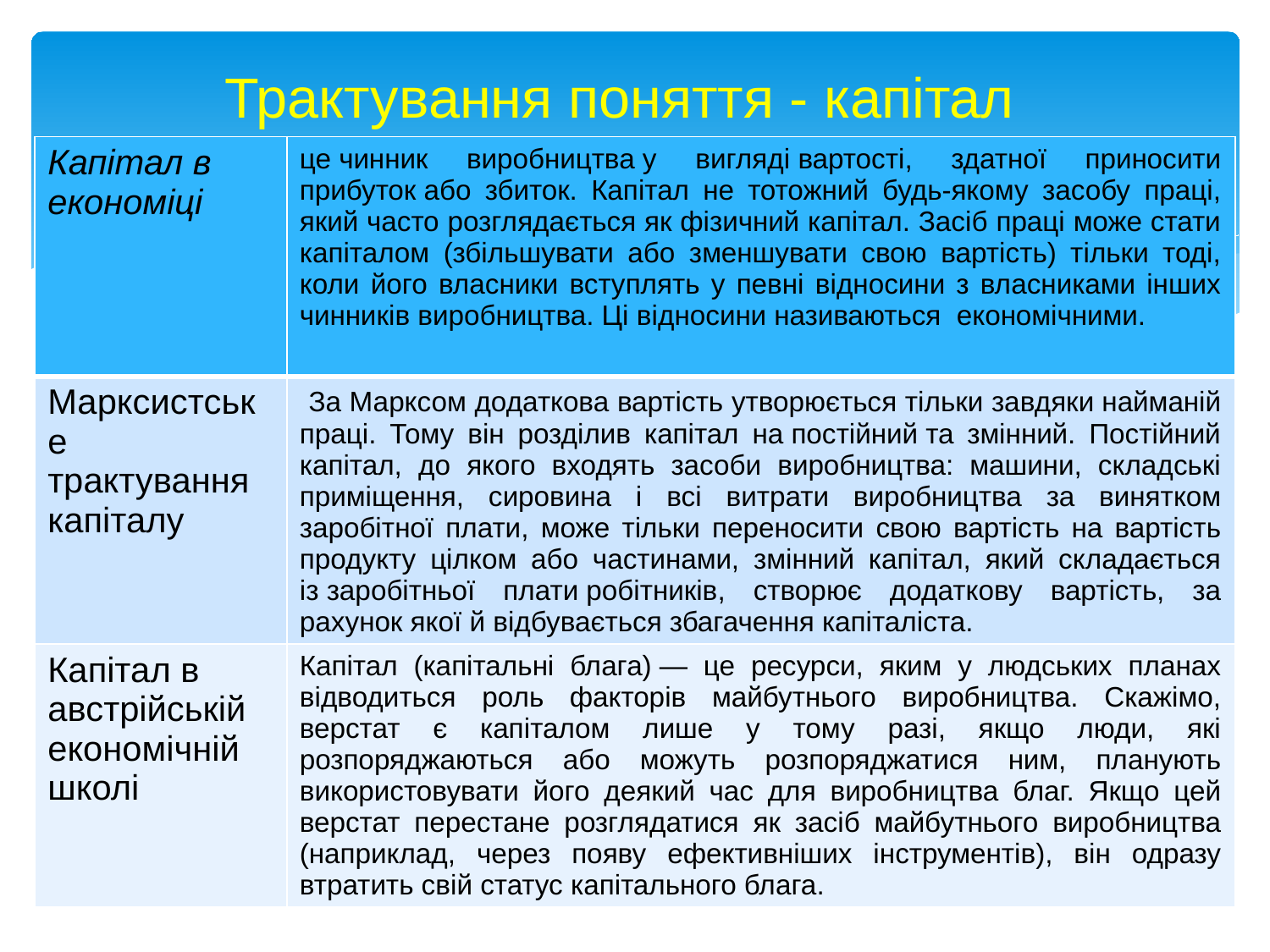

Трактування поняття - капітал
| Капітал в економіці | це чинник виробництва у вигляді вартості, здатної приносити прибуток або збиток. Капітал не тотожний будь-якому засобу праці, який часто розглядається як фізичний капітал. Засіб праці може стати капіталом (збільшувати або зменшувати свою вартість) тільки тоді, коли його власники вступлять у певні відносини з власниками інших чинників виробництва. Ці відносини називаються  економічними. |
| --- | --- |
| Марксистське трактування капіталу | За Марксом додаткова вартість утворюється тільки завдяки найманій праці. Тому він розділив капітал на постійний та змінний. Постійний капітал, до якого входять засоби виробництва: машини, складські приміщення, сировина і всі витрати виробництва за винятком заробітної плати, може тільки переносити свою вартість на вартість продукту цілком або частинами, змінний капітал, який складається із заробітньої плати робітників, створює додаткову вартість, за рахунок якої й відбувається збагачення капіталіста. |
| Капітал в австрійській економічній школі | Капітал (капітальні блага) — це ресурси, яким у людських планах відводиться роль факторів майбутнього виробництва. Скажімо, верстат є капіталом лише у тому разі, якщо люди, які розпоряджаються або можуть розпоряджатися ним, планують використовувати його деякий час для виробництва благ. Якщо цей верстат перестане розглядатися як засіб майбутнього виробництва (наприклад, через появу ефективніших інструментів), він одразу втратить свій статус капітального блага. |